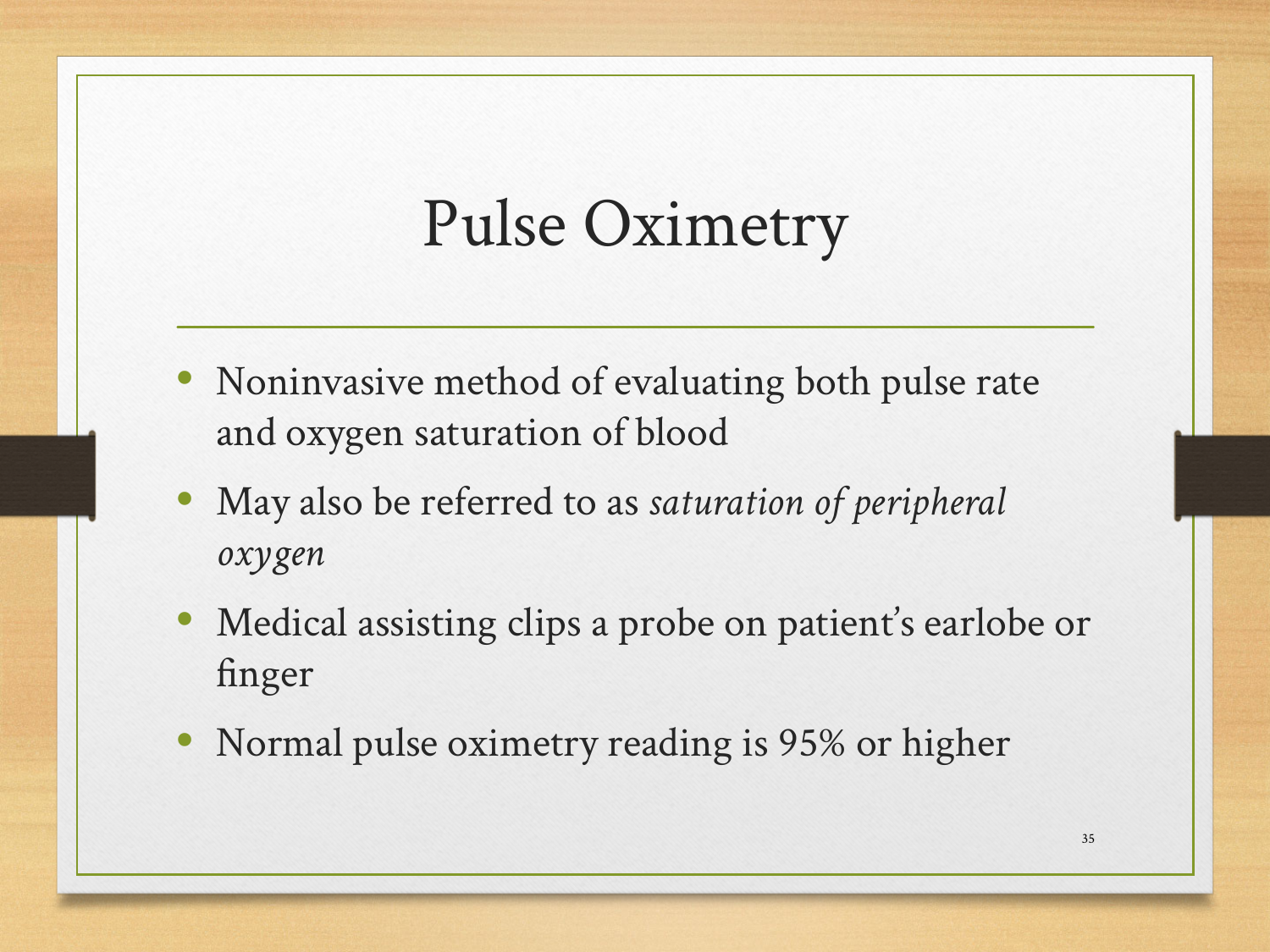

# Pulse Oximetry
Noninvasive method of evaluating both pulse rate and oxygen saturation of blood
May also be referred to as saturation of peripheral oxygen
Medical assisting clips a probe on patient’s earlobe or finger
Normal pulse oximetry reading is 95% or higher
 35